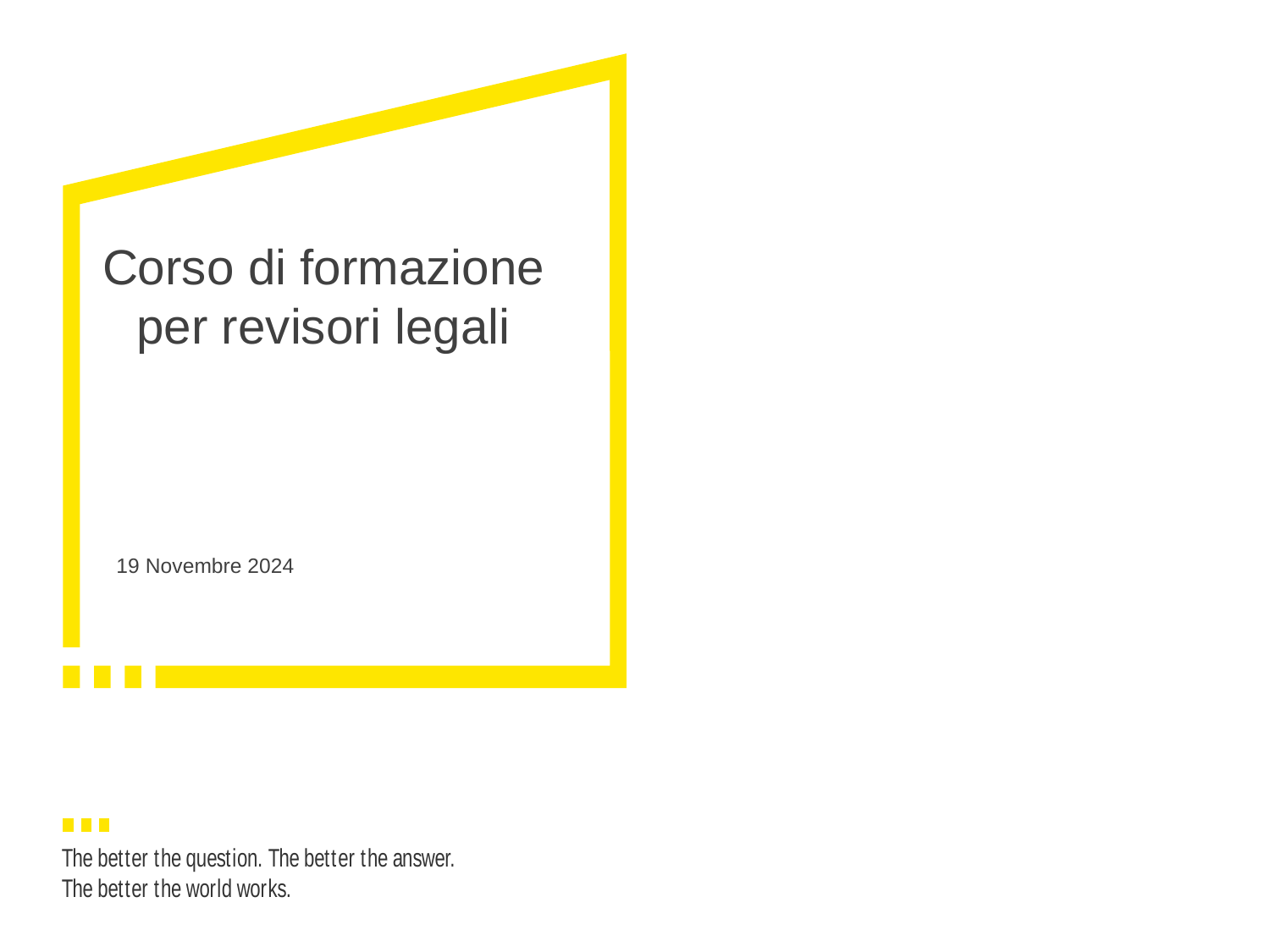

# Corso di formazione per revisori legali

19 Novembre 2024